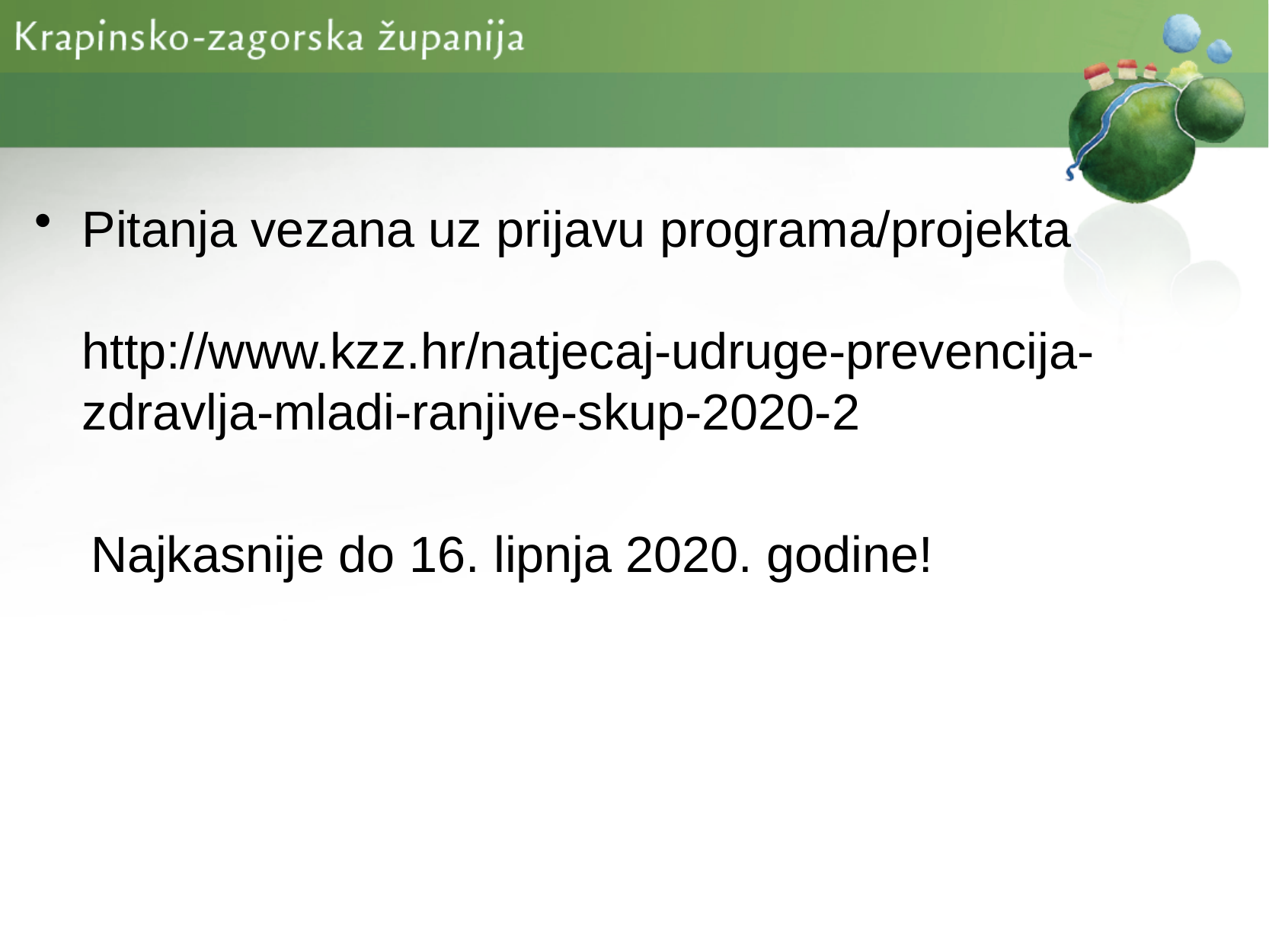

Pitanja vezana uz prijavu programa/projekta
http://www.kzz.hr/natjecaj-udruge-prevencija-zdravlja-mladi-ranjive-skup-2020-2

    Najkasnije do 16. lipnja 2020. godine!